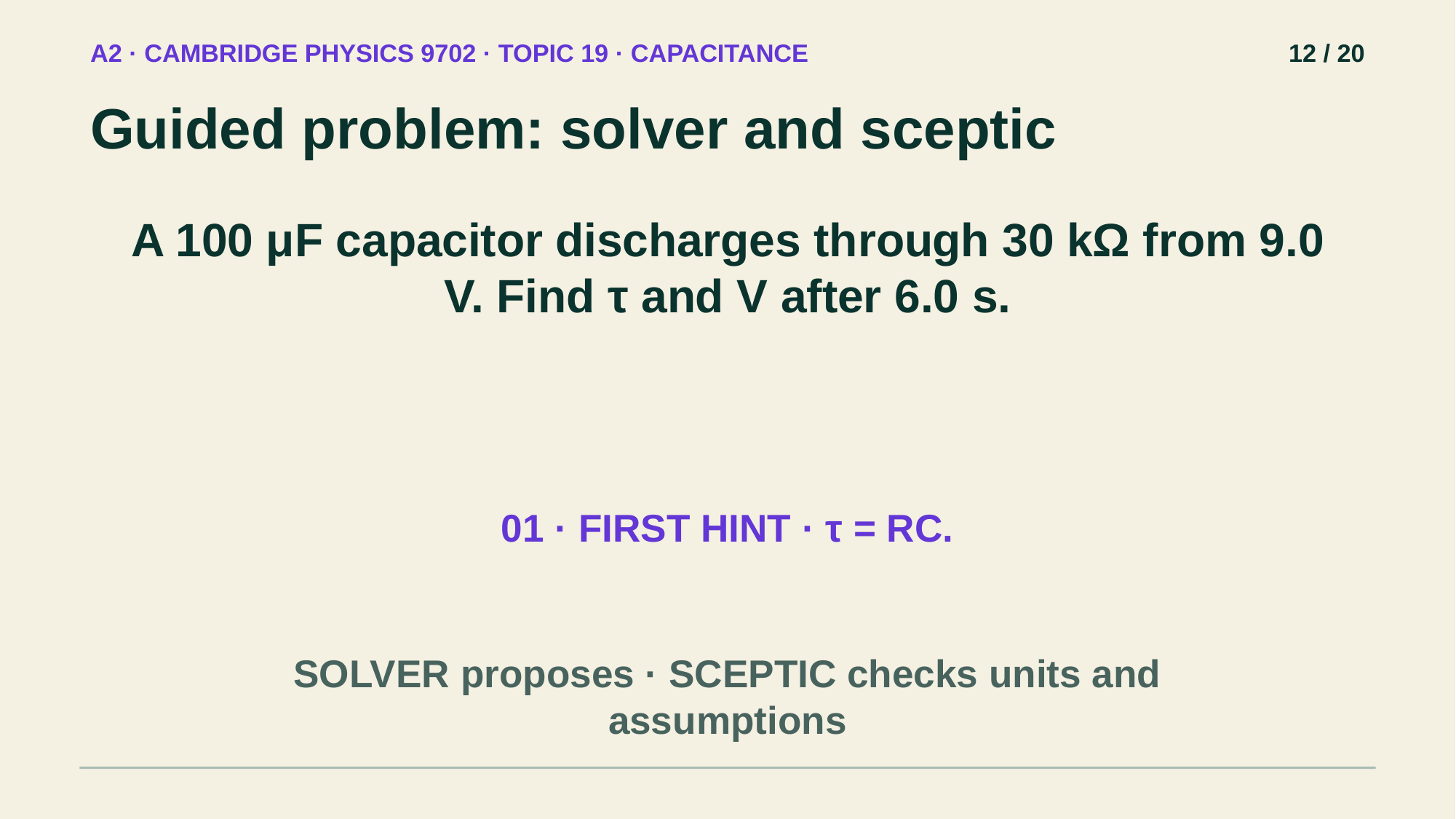

A2 · CAMBRIDGE PHYSICS 9702 · TOPIC 19 · CAPACITANCE
12 / 20
Guided problem: solver and sceptic
A 100 μF capacitor discharges through 30 kΩ from 9.0 V. Find τ and V after 6.0 s.
01 · FIRST HINT · τ = RC.
SOLVER proposes · SCEPTIC checks units and assumptions